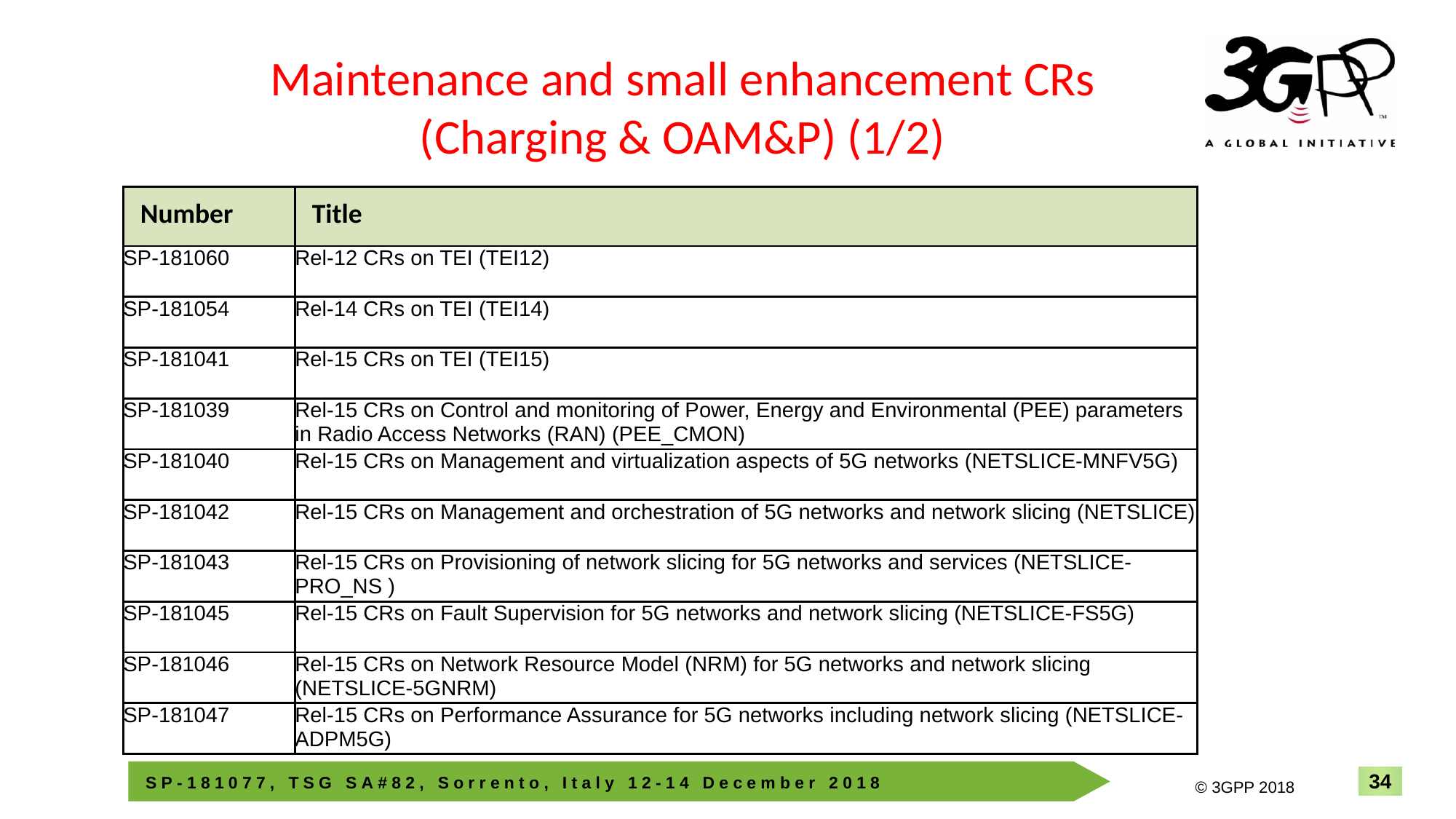

Maintenance and small enhancement CRs (Charging & OAM&P) (1/2)
| Number | Title |
| --- | --- |
| SP-181060 | Rel-12 CRs on TEI (TEI12) |
| SP-181054 | Rel-14 CRs on TEI (TEI14) |
| SP-181041 | Rel-15 CRs on TEI (TEI15) |
| SP-181039 | Rel-15 CRs on Control and monitoring of Power, Energy and Environmental (PEE) parameters in Radio Access Networks (RAN) (PEE\_CMON) |
| SP-181040 | Rel-15 CRs on Management and virtualization aspects of 5G networks (NETSLICE-MNFV5G) |
| SP-181042 | Rel-15 CRs on Management and orchestration of 5G networks and network slicing (NETSLICE) |
| SP-181043 | Rel-15 CRs on Provisioning of network slicing for 5G networks and services (NETSLICE-PRO\_NS ) |
| SP-181045 | Rel-15 CRs on Fault Supervision for 5G networks and network slicing (NETSLICE-FS5G) |
| SP-181046 | Rel-15 CRs on Network Resource Model (NRM) for 5G networks and network slicing (NETSLICE-5GNRM) |
| SP-181047 | Rel-15 CRs on Performance Assurance for 5G networks including network slicing (NETSLICE-ADPM5G) |